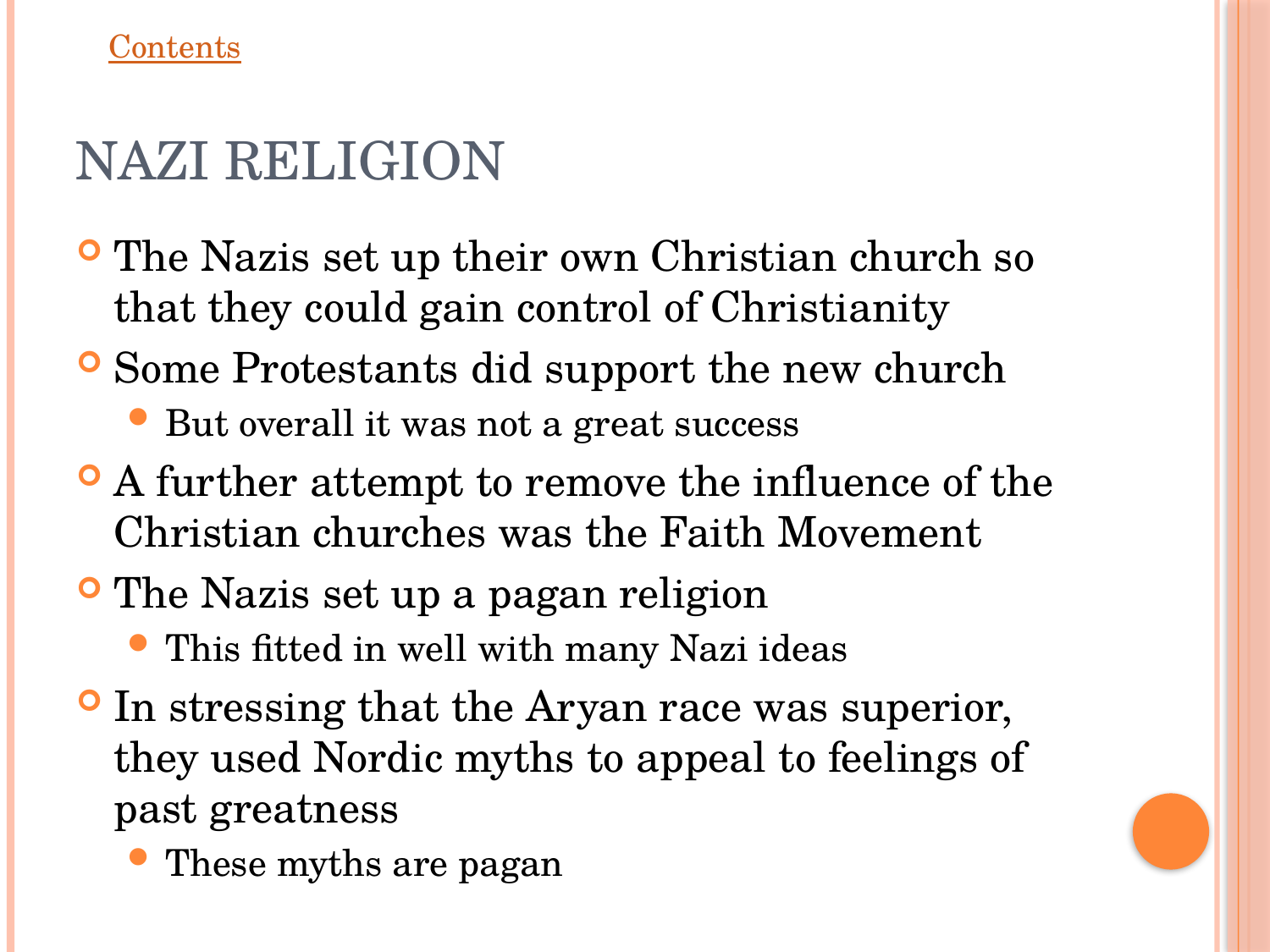

# Nazi Religion
The Nazis set up their own Christian church so that they could gain control of Christianity
Some Protestants did support the new church
But overall it was not a great success
A further attempt to remove the influence of the Christian churches was the Faith Movement
The Nazis set up a pagan religion
This fitted in well with many Nazi ideas
In stressing that the Aryan race was superior, they used Nordic myths to appeal to feelings of past greatness
These myths are pagan